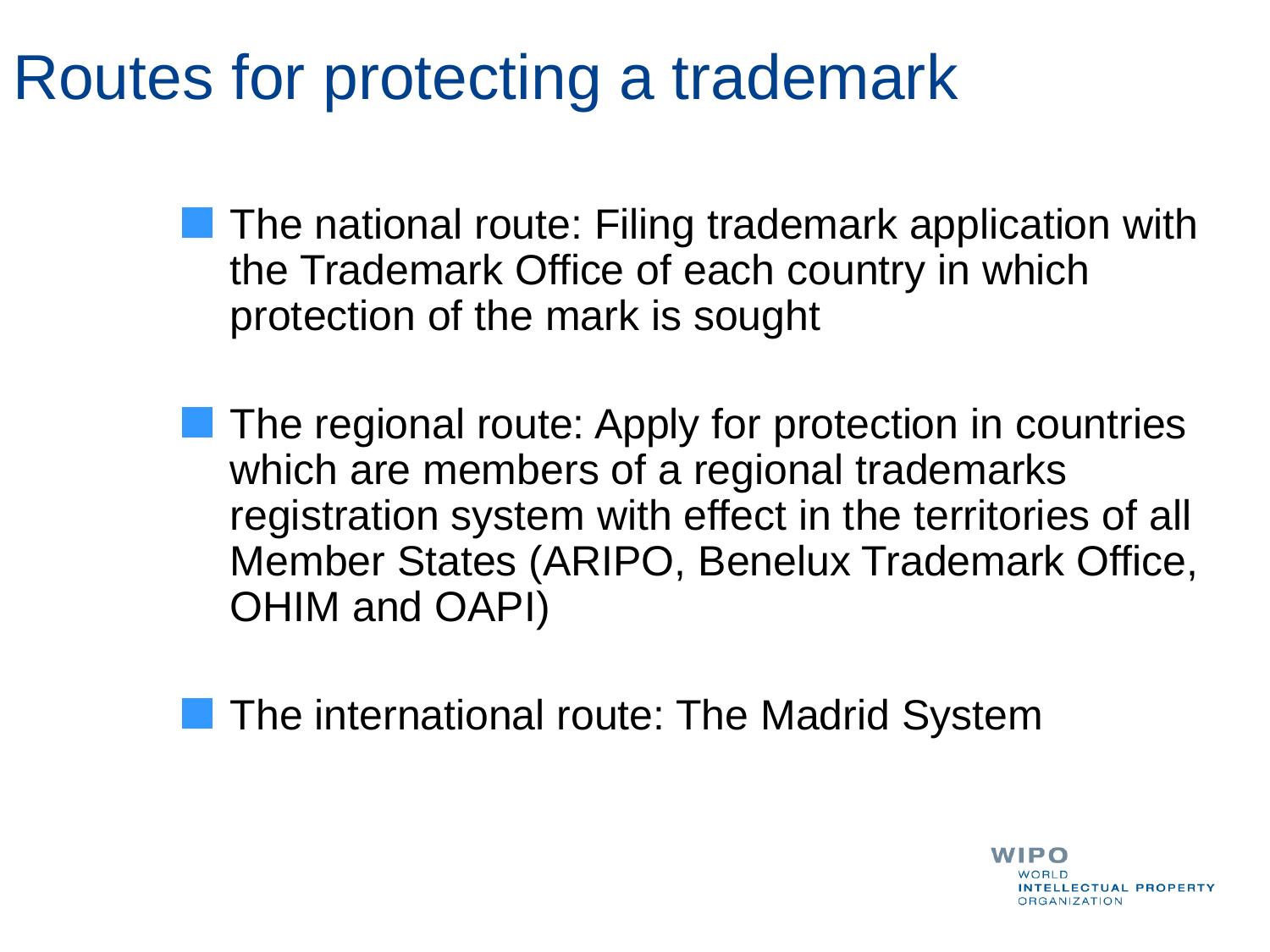

Routes for protecting a trademark
The national route: Filing trademark application with the Trademark Office of each country in which protection of the mark is sought

The regional route: Apply for protection in countries which are members of a regional trademarks registration system with effect in the territories of all Member States (ARIPO, Benelux Trademark Office, OHIM and OAPI)

The international route: The Madrid System